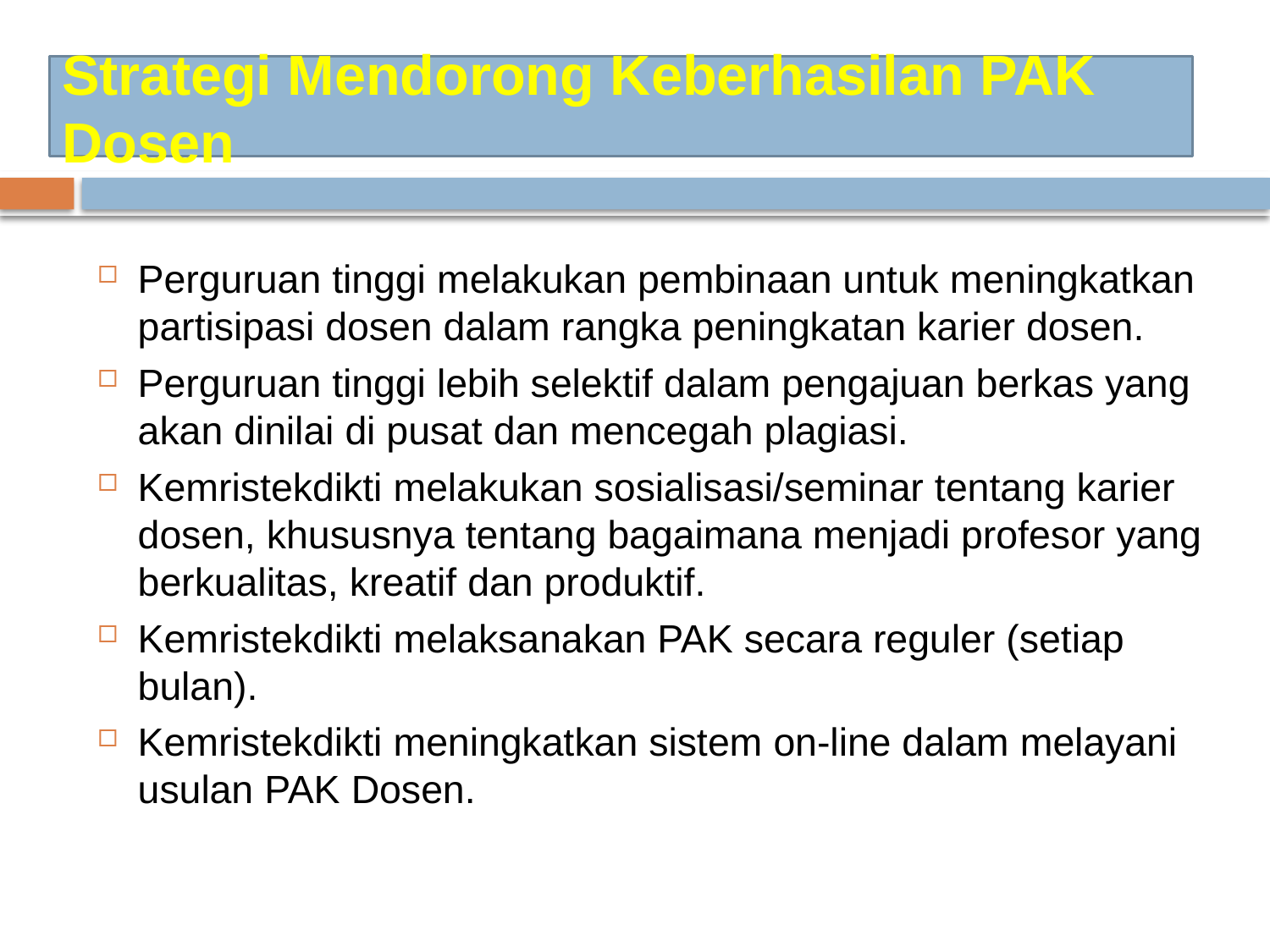

# Strategi Mendorong Keberhasilan PAK Dosen
Perguruan tinggi melakukan pembinaan untuk meningkatkan partisipasi dosen dalam rangka peningkatan karier dosen.
Perguruan tinggi lebih selektif dalam pengajuan berkas yang akan dinilai di pusat dan mencegah plagiasi.
Kemristekdikti melakukan sosialisasi/seminar tentang karier dosen, khususnya tentang bagaimana menjadi profesor yang berkualitas, kreatif dan produktif.
Kemristekdikti melaksanakan PAK secara reguler (setiap bulan).
Kemristekdikti meningkatkan sistem on-line dalam melayani usulan PAK Dosen.